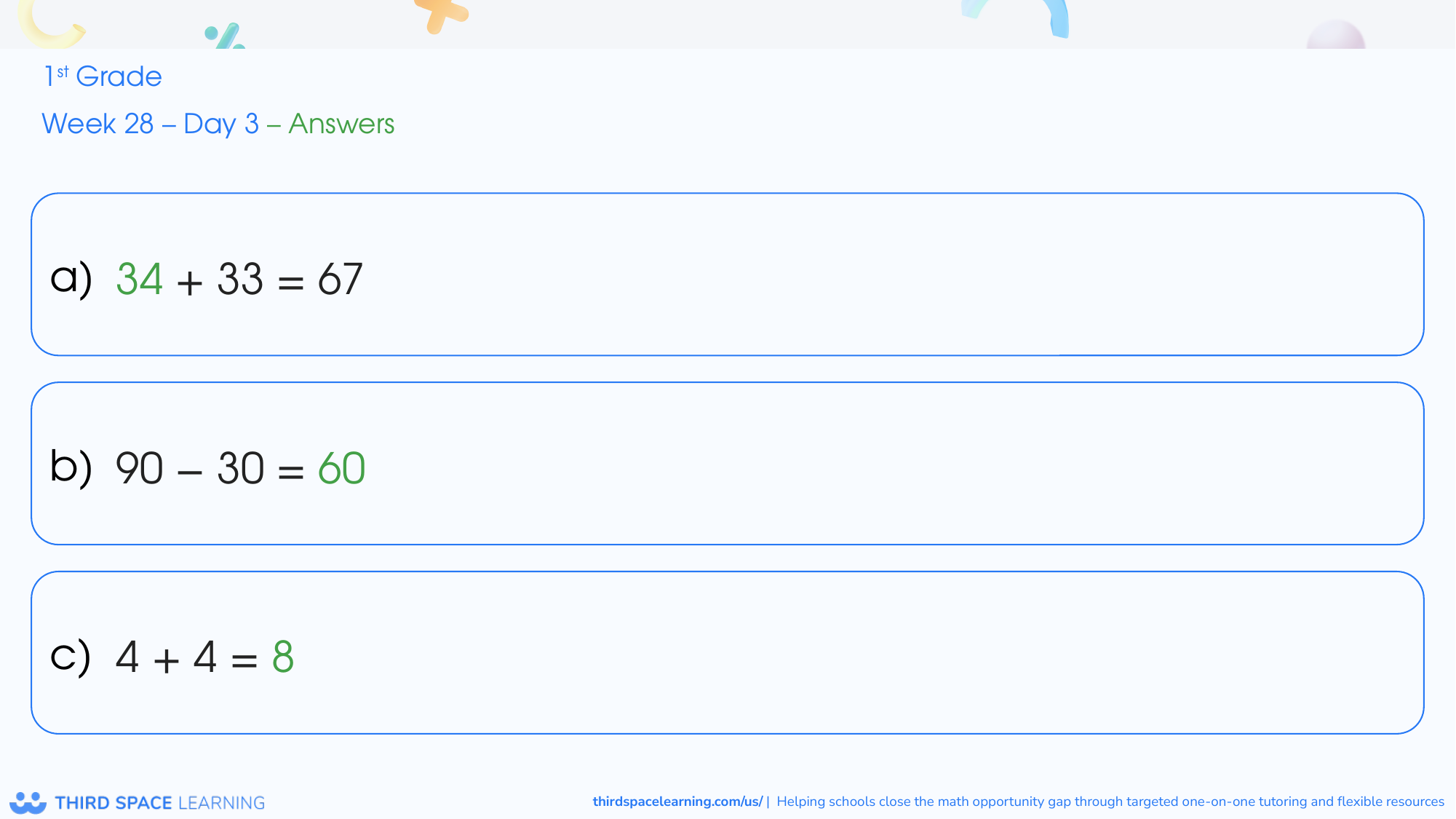

1st Grade
Week 28 – Day 3 – Answers
34 + 33 = 67
90 − 30 = 60
4 + 4 = 8